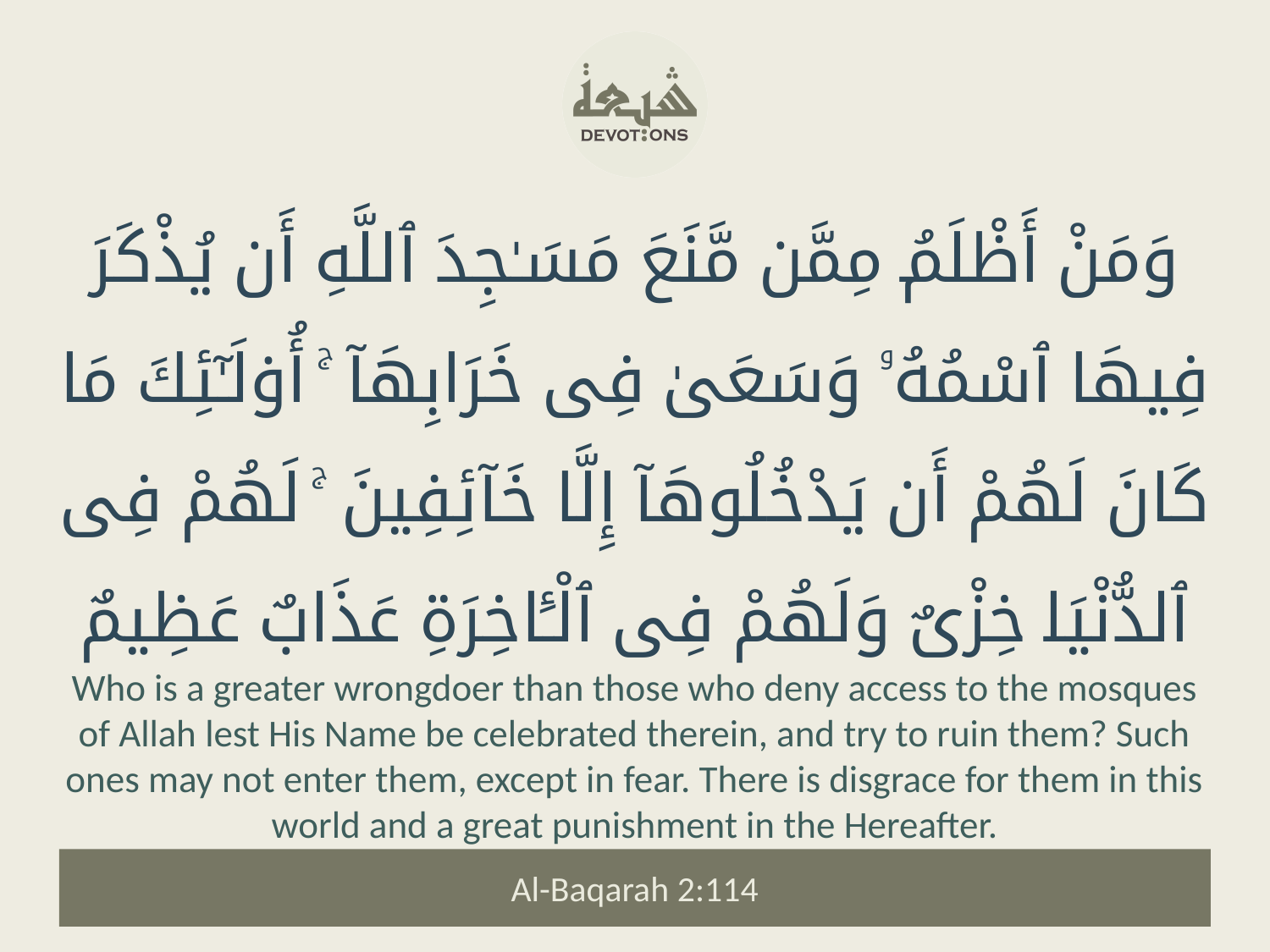

وَمَنْ أَظْلَمُ مِمَّن مَّنَعَ مَسَـٰجِدَ ٱللَّهِ أَن يُذْكَرَ فِيهَا ٱسْمُهُۥ وَسَعَىٰ فِى خَرَابِهَآ ۚ أُو۟لَـٰٓئِكَ مَا كَانَ لَهُمْ أَن يَدْخُلُوهَآ إِلَّا خَآئِفِينَ ۚ لَهُمْ فِى ٱلدُّنْيَا خِزْىٌ وَلَهُمْ فِى ٱلْـَٔاخِرَةِ عَذَابٌ عَظِيمٌ
Who is a greater wrongdoer than those who deny access to the mosques of Allah lest His Name be celebrated therein, and try to ruin them? Such ones may not enter them, except in fear. There is disgrace for them in this world and a great punishment in the Hereafter.
Al-Baqarah 2:114